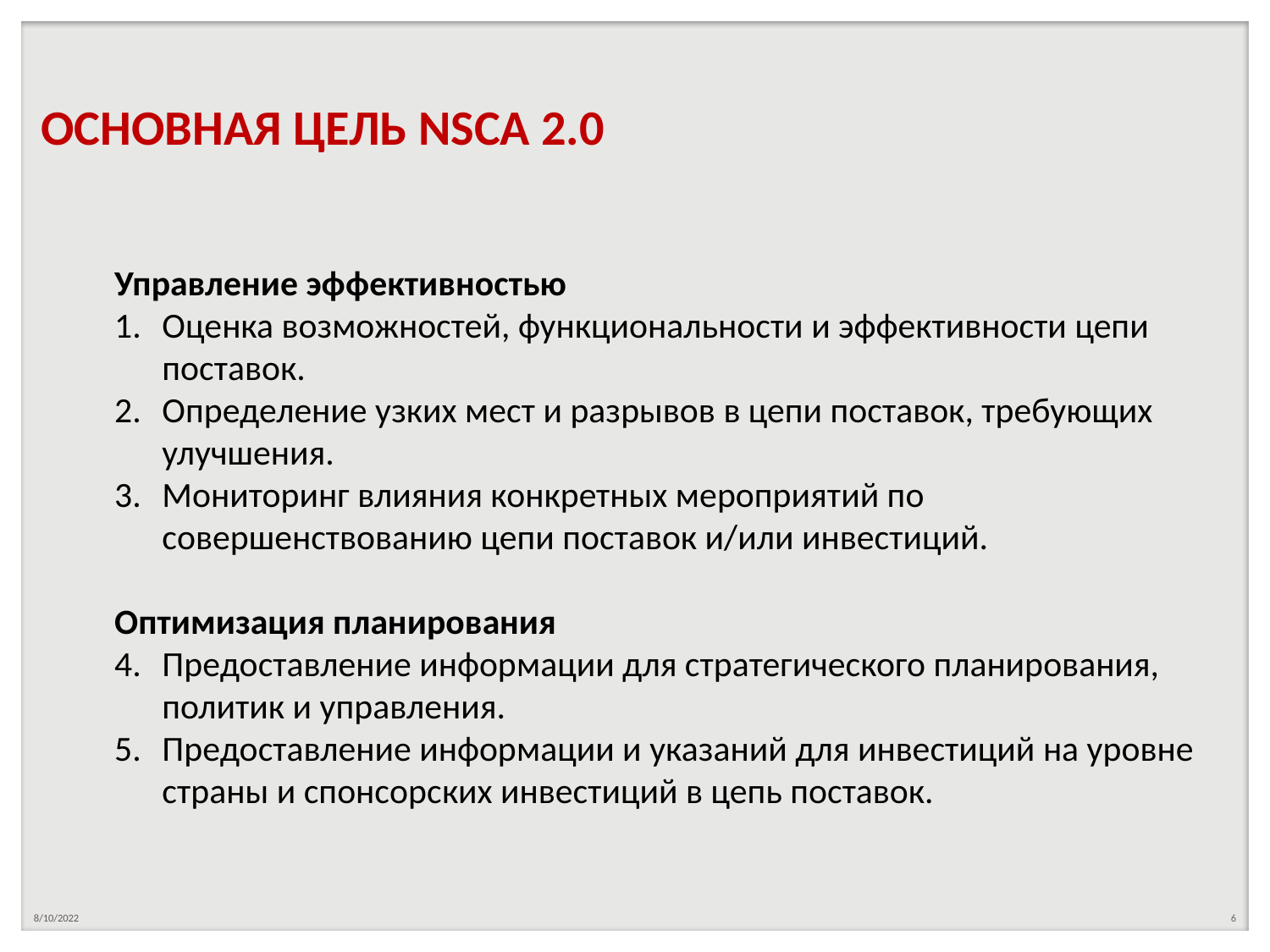

# ОСНОВНАЯ ЦЕЛЬ NSCA 2.0
Управление эффективностью
Оценка возможностей, функциональности и эффективности цепи поставок.
Определение узких мест и разрывов в цепи поставок, требующих улучшения.
Мониторинг влияния конкретных мероприятий по совершенствованию цепи поставок и/или инвестиций.

Оптимизация планирования
Предоставление информации для стратегического планирования, политик и управления.
Предоставление информации и указаний для инвестиций на уровне страны и спонсорских инвестиций в цепь поставок.
8/10/2022
6